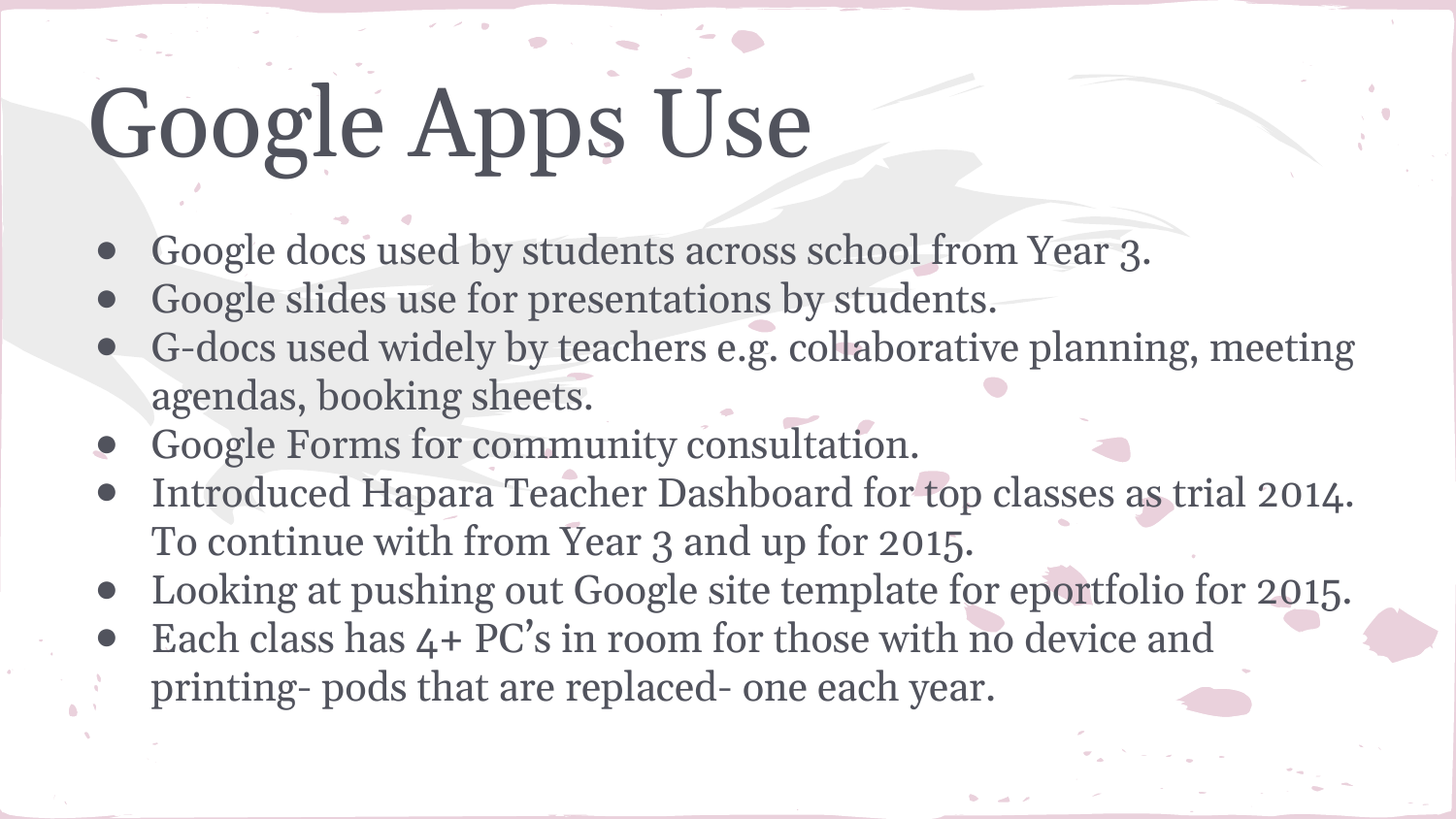

# Google Apps Use
Google docs used by students across school from Year 3.
Google slides use for presentations by students.
G-docs used widely by teachers e.g. collaborative planning, meeting agendas, booking sheets.
Google Forms for community consultation.
Introduced Hapara Teacher Dashboard for top classes as trial 2014. To continue with from Year 3 and up for 2015.
Looking at pushing out Google site template for eportfolio for 2015.
Each class has 4+ PC’s in room for those with no device and printing- pods that are replaced- one each year.